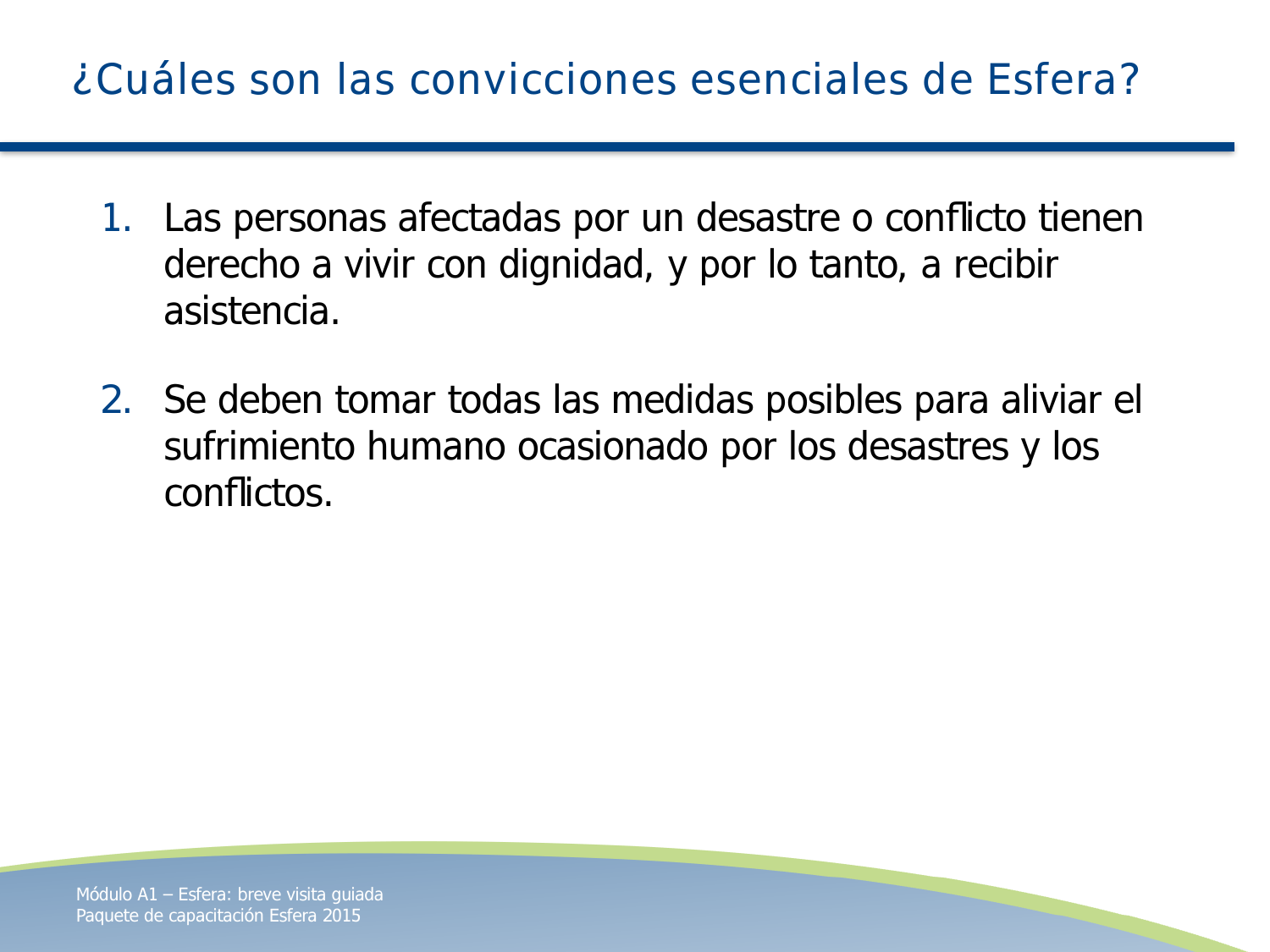

# ¿Cuáles son las convicciones esenciales de Esfera?
Las personas afectadas por un desastre o conflicto tienen derecho a vivir con dignidad, y por lo tanto, a recibir asistencia.
Se deben tomar todas las medidas posibles para aliviar el sufrimiento humano ocasionado por los desastres y los conflictos.
Módulo A1 – Esfera: breve visita guiada
Paquete de capacitación Esfera 2015